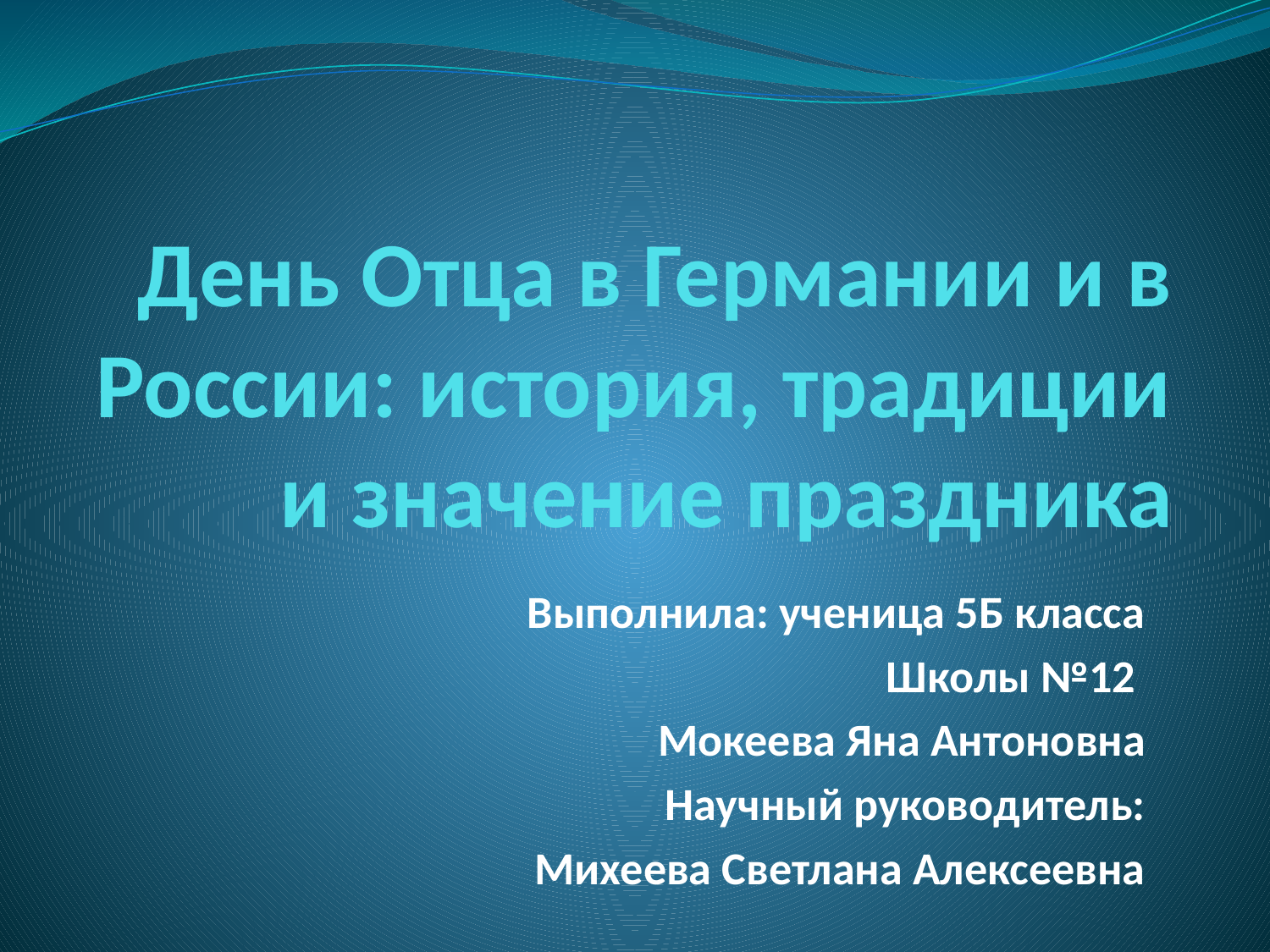

# День Отца в Германии и в России: история, традиции и значение праздника
Выполнила: ученица 5Б класса
Школы №12
Мокеева Яна Антоновна
Научный руководитель:
Михеева Светлана Алексеевна